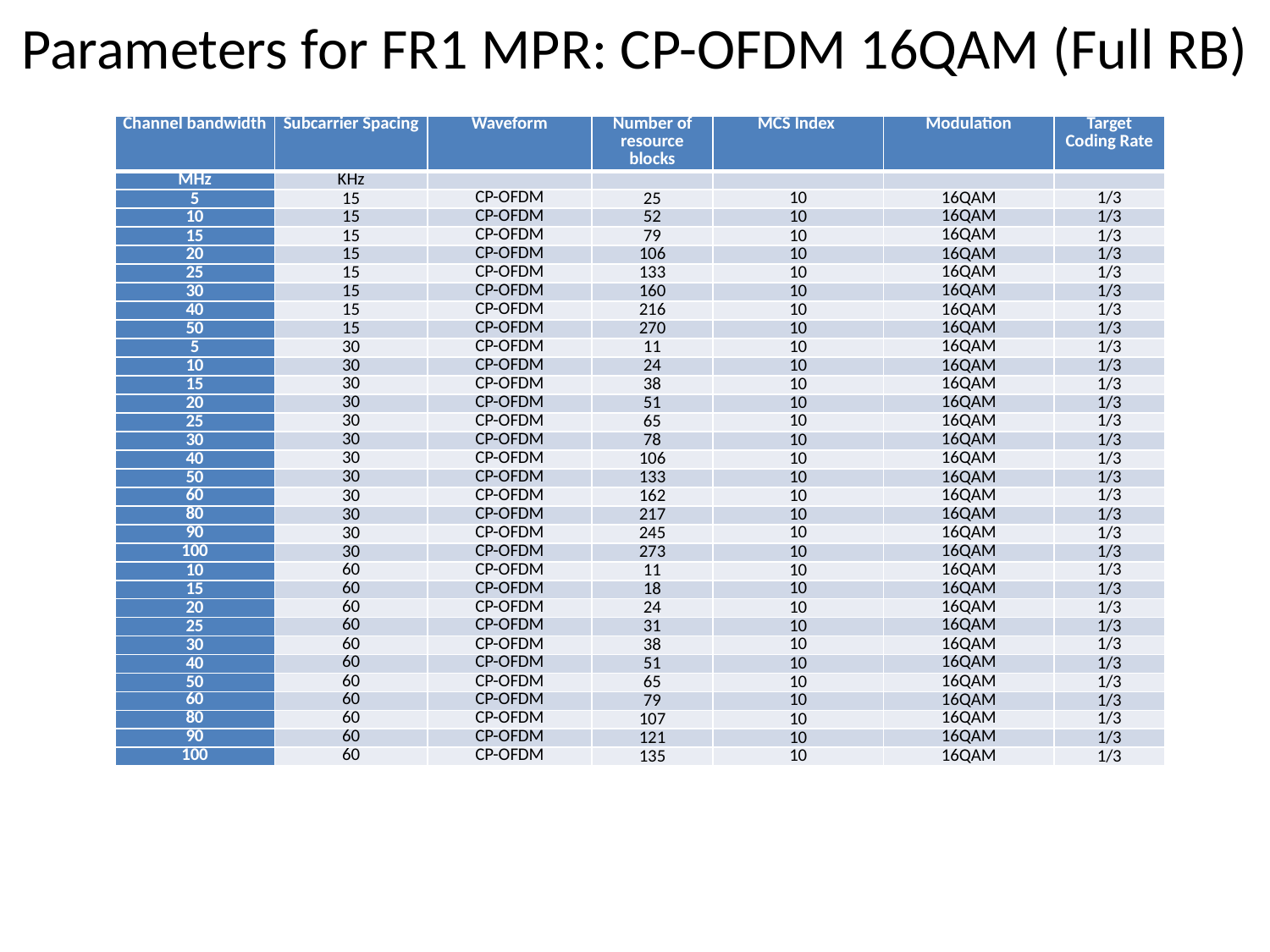

# Parameters for FR1 MPR: CP-OFDM 16QAM (Full RB)
| Channel bandwidth | Subcarrier Spacing | Waveform | Number of resource blocks | MCS Index | Modulation | Target Coding Rate |
| --- | --- | --- | --- | --- | --- | --- |
| MHz | KHz |  |  |  |  |  |
| 5 | 15 | CP-OFDM | 25 | 10 | 16QAM | 1/3 |
| 10 | 15 | CP-OFDM | 52 | 10 | 16QAM | 1/3 |
| 15 | 15 | CP-OFDM | 79 | 10 | 16QAM | 1/3 |
| 20 | 15 | CP-OFDM | 106 | 10 | 16QAM | 1/3 |
| 25 | 15 | CP-OFDM | 133 | 10 | 16QAM | 1/3 |
| 30 | 15 | CP-OFDM | 160 | 10 | 16QAM | 1/3 |
| 40 | 15 | CP-OFDM | 216 | 10 | 16QAM | 1/3 |
| 50 | 15 | CP-OFDM | 270 | 10 | 16QAM | 1/3 |
| 5 | 30 | CP-OFDM | 11 | 10 | 16QAM | 1/3 |
| 10 | 30 | CP-OFDM | 24 | 10 | 16QAM | 1/3 |
| 15 | 30 | CP-OFDM | 38 | 10 | 16QAM | 1/3 |
| 20 | 30 | CP-OFDM | 51 | 10 | 16QAM | 1/3 |
| 25 | 30 | CP-OFDM | 65 | 10 | 16QAM | 1/3 |
| 30 | 30 | CP-OFDM | 78 | 10 | 16QAM | 1/3 |
| 40 | 30 | CP-OFDM | 106 | 10 | 16QAM | 1/3 |
| 50 | 30 | CP-OFDM | 133 | 10 | 16QAM | 1/3 |
| 60 | 30 | CP-OFDM | 162 | 10 | 16QAM | 1/3 |
| 80 | 30 | CP-OFDM | 217 | 10 | 16QAM | 1/3 |
| 90 | 30 | CP-OFDM | 245 | 10 | 16QAM | 1/3 |
| 100 | 30 | CP-OFDM | 273 | 10 | 16QAM | 1/3 |
| 10 | 60 | CP-OFDM | 11 | 10 | 16QAM | 1/3 |
| 15 | 60 | CP-OFDM | 18 | 10 | 16QAM | 1/3 |
| 20 | 60 | CP-OFDM | 24 | 10 | 16QAM | 1/3 |
| 25 | 60 | CP-OFDM | 31 | 10 | 16QAM | 1/3 |
| 30 | 60 | CP-OFDM | 38 | 10 | 16QAM | 1/3 |
| 40 | 60 | CP-OFDM | 51 | 10 | 16QAM | 1/3 |
| 50 | 60 | CP-OFDM | 65 | 10 | 16QAM | 1/3 |
| 60 | 60 | CP-OFDM | 79 | 10 | 16QAM | 1/3 |
| 80 | 60 | CP-OFDM | 107 | 10 | 16QAM | 1/3 |
| 90 | 60 | CP-OFDM | 121 | 10 | 16QAM | 1/3 |
| 100 | 60 | CP-OFDM | 135 | 10 | 16QAM | 1/3 |